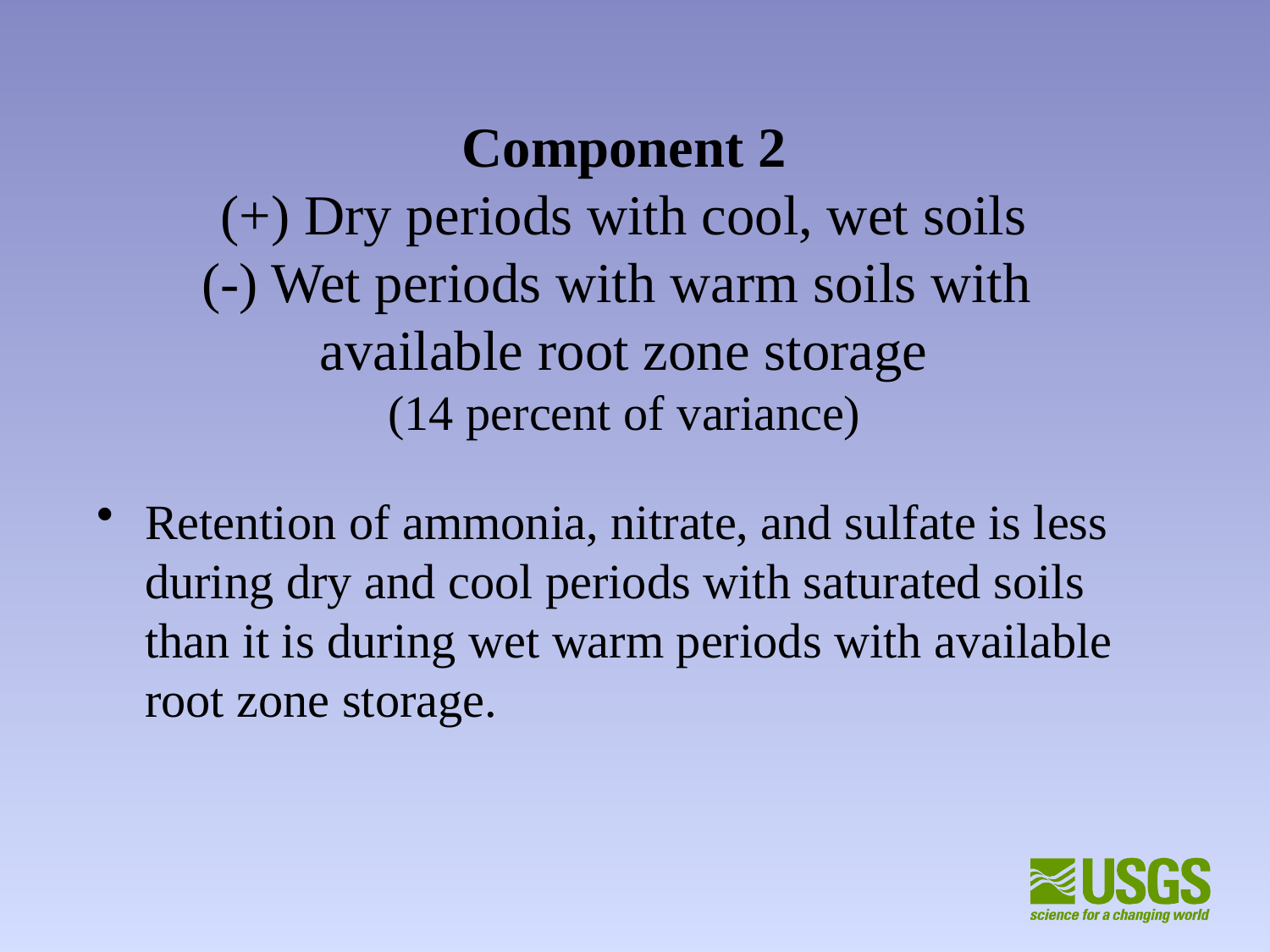

Component 2
(+) Dry periods with cool, wet soils
(-) Wet periods with warm soils with
available root zone storage
(14 percent of variance)
Retention of ammonia, nitrate, and sulfate is less during dry and cool periods with saturated soils than it is during wet warm periods with available root zone storage.